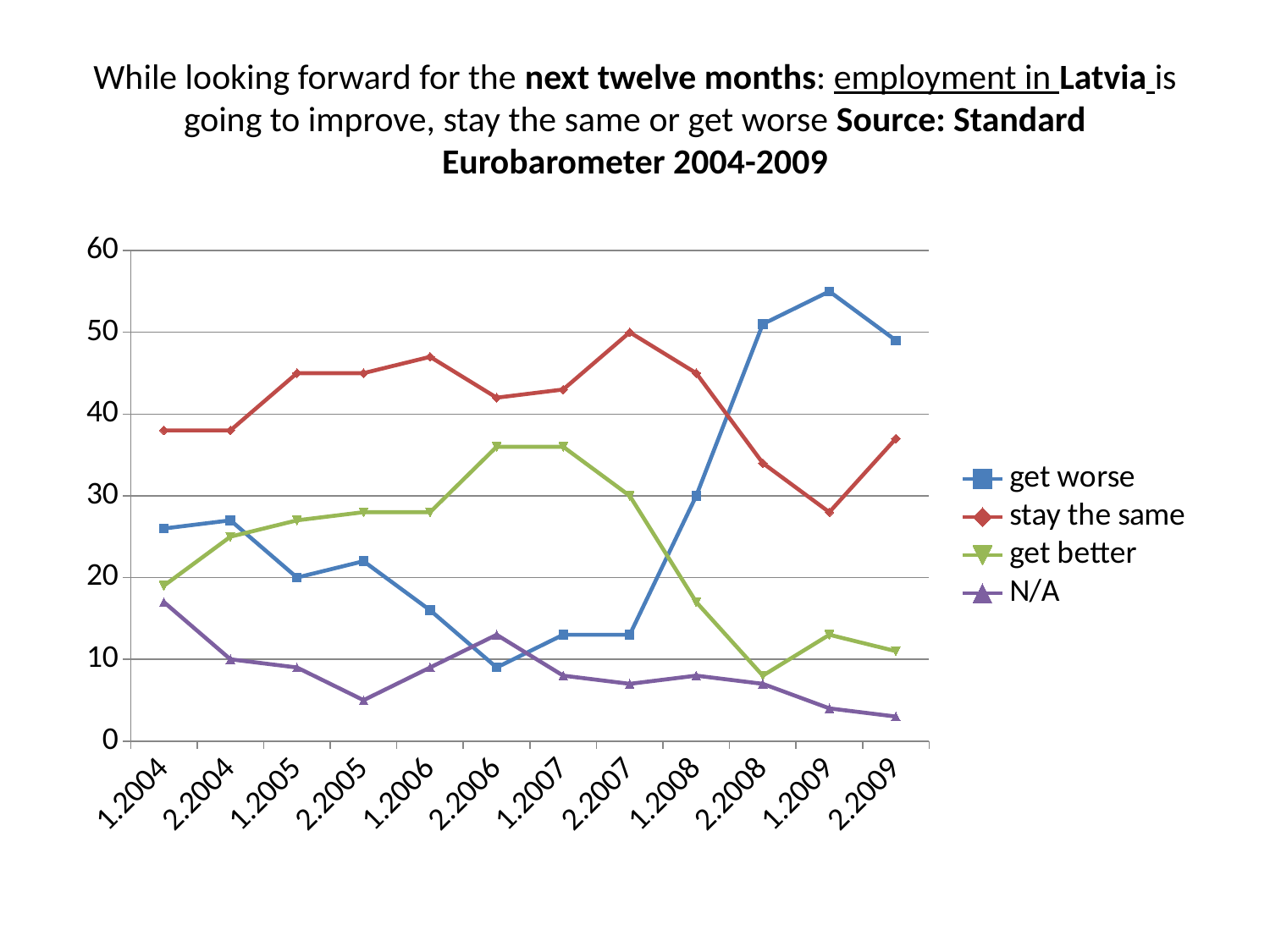

# While looking forward for the next twelve months: employment in Latvia is going to improve, stay the same or get worse Source: Standard Eurobarometer 2004-2009

### Chart

| Category | get worse | stay the same | get better | N/A |
|---|---|---|---|---|
| 1.2003999999999972 | 26.0 | 38.0 | 19.0 | 17.0 |
| 2.2004000000000001 | 27.0 | 38.0 | 25.0 | 10.0 |
| 1.2004999999999972 | 20.0 | 45.0 | 27.0 | 9.0 |
| 2.2004999999999999 | 22.0 | 45.0 | 28.0 | 5.0 |
| 1.2005999999999972 | 16.0 | 47.0 | 28.0 | 9.0 |
| 2.2006000000000001 | 9.0 | 42.0 | 36.0 | 13.0 |
| 1.2006999999999972 | 13.0 | 43.0 | 36.0 | 8.0 |
| 2.2006999999999999 | 13.0 | 50.0 | 30.0 | 7.0 |
| 1.2007999999999972 | 30.0 | 45.0 | 17.0 | 8.0 |
| 2.2008000000000001 | 51.0 | 34.0 | 8.0 | 7.0 |
| 1.2008999999999972 | 55.0 | 28.0 | 13.0 | 4.0 |
| 2.2008999999999999 | 49.0 | 37.0 | 11.0 | 3.0 |